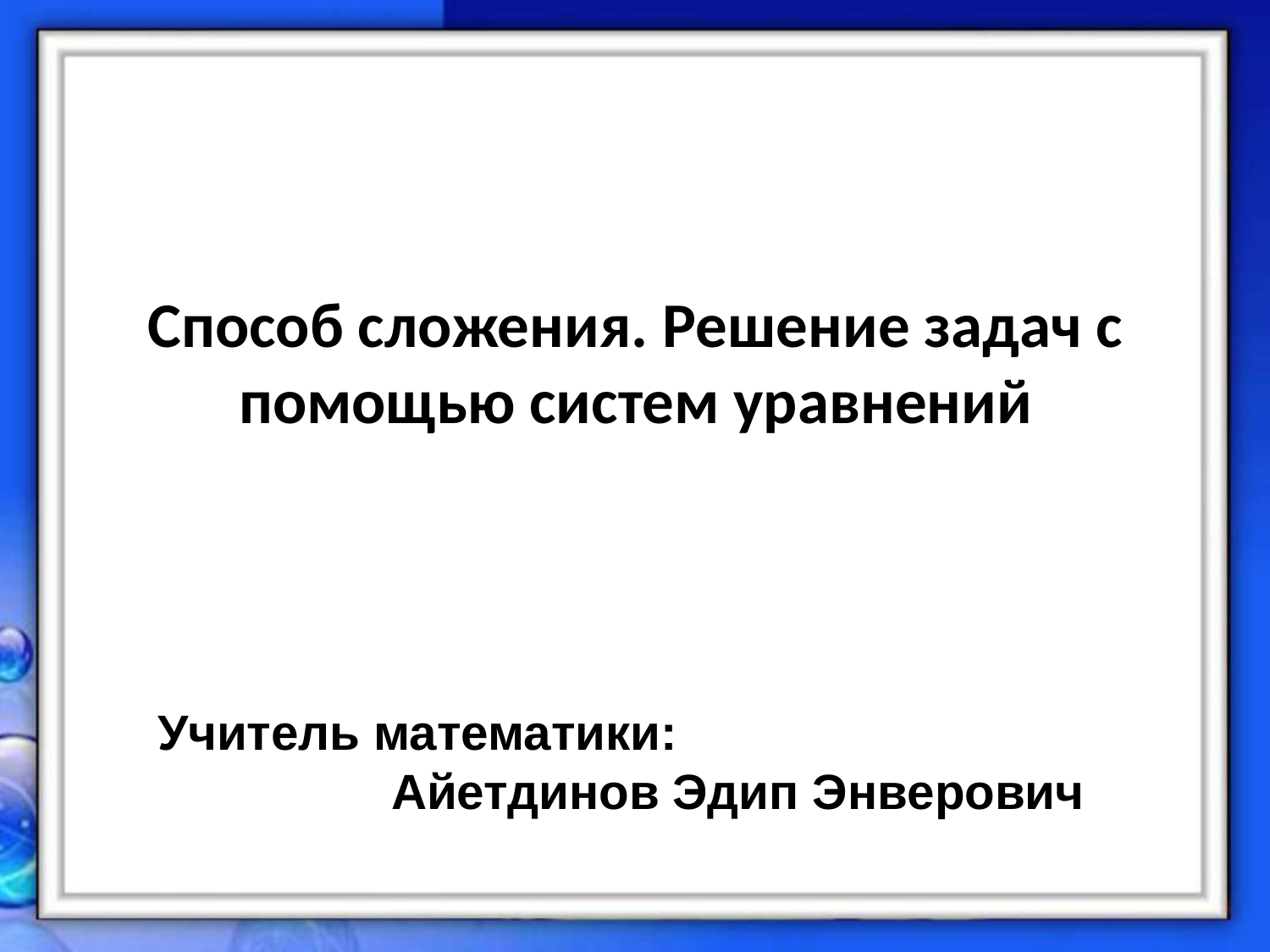

#
Способ сложения. Решение задач с помощью систем уравнений
Учитель математики:
                 Айетдинов Эдип Энверович